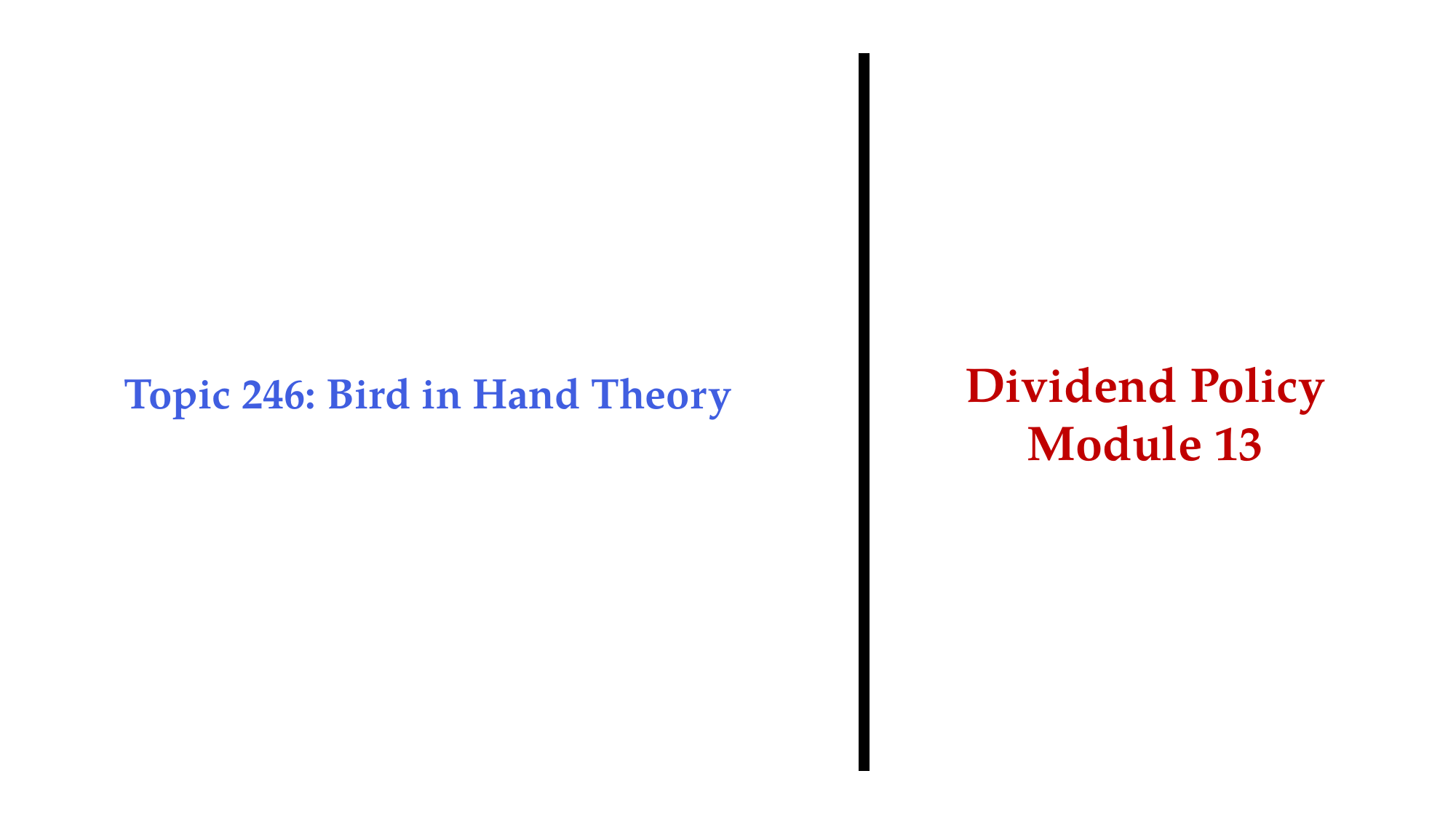

Topic 246: Bird in Hand Theory
Dividend Policy
Module 13